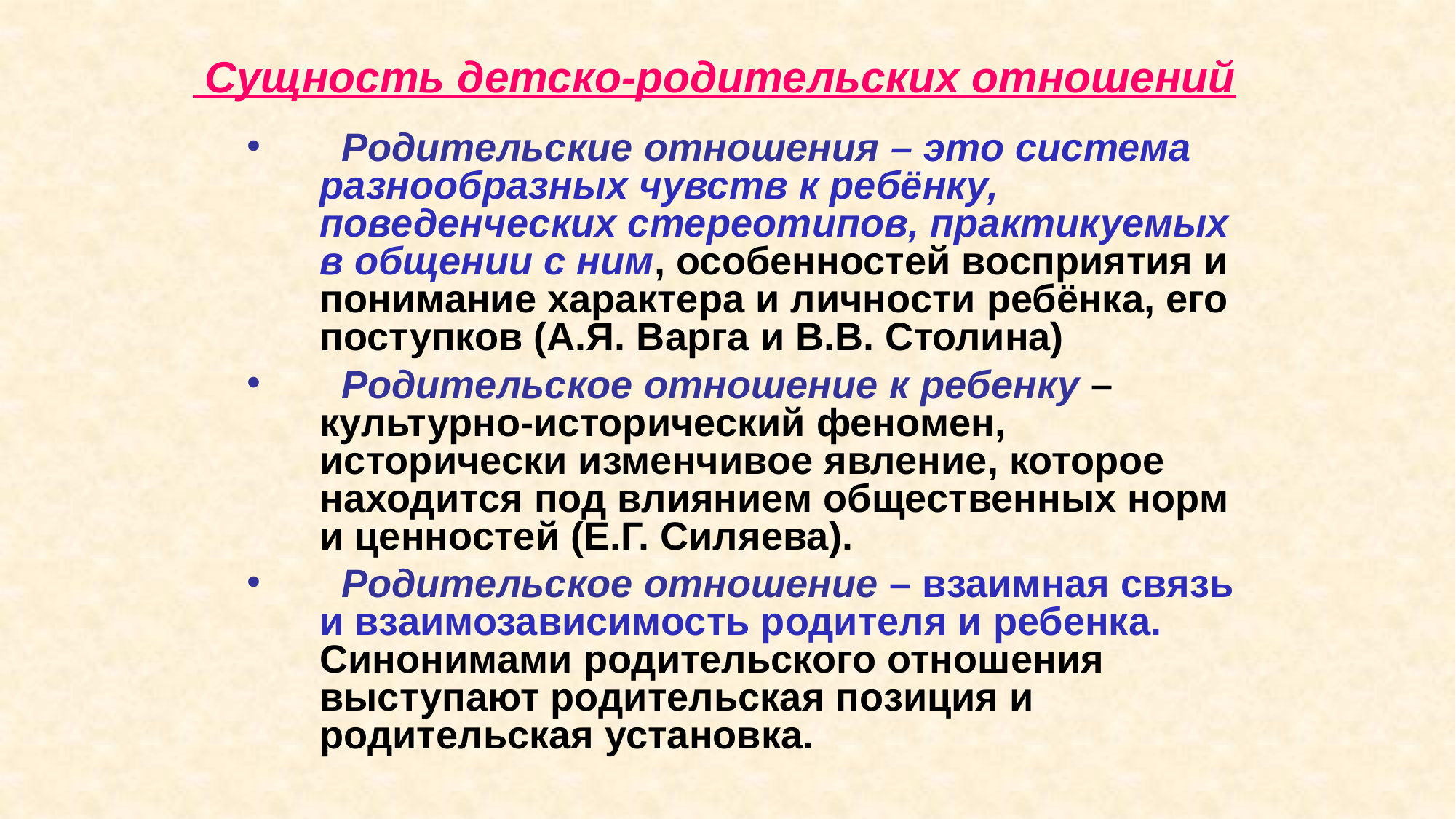

# Сущность детско-родительских отношений
  Родительские отношения – это система разнообразных чувств к ребёнку, поведенческих стереотипов, практикуемых в общении с ним, особенностей восприятия и понимание характера и личности ребёнка, его поступков (А.Я. Варга и В.В. Столина)
  Родительское отношение к ребенку – культурно-исторический феномен, исторически изменчивое явление, которое находится под влиянием общественных норм и ценностей (Е.Г. Силяева).
  Родительское отношение – взаимная связь и взаимозависимость родителя и ребенка. Синонимами родительского отношения выступают родительская позиция и родительская установка.